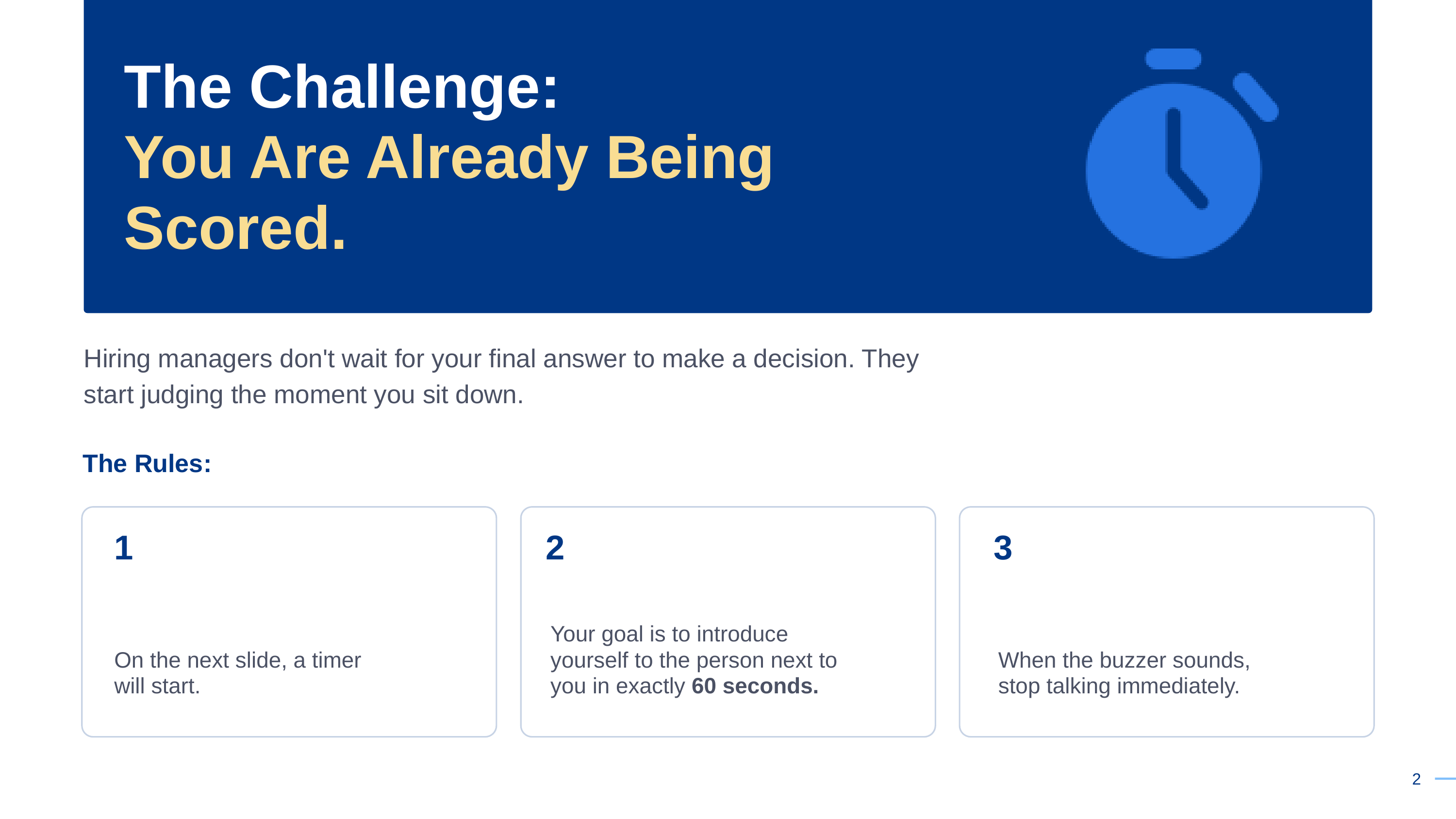

The Challenge:
You Are Already Being Scored.
Hiring managers don't wait for your final answer to make a decision. They start judging the moment you sit down.

The Rules:

1
2
3
Your goal is to introduce yourself to the person next to you in exactly 60 seconds.
On the next slide, a timer will start.
When the buzzer sounds, stop talking immediately.
2